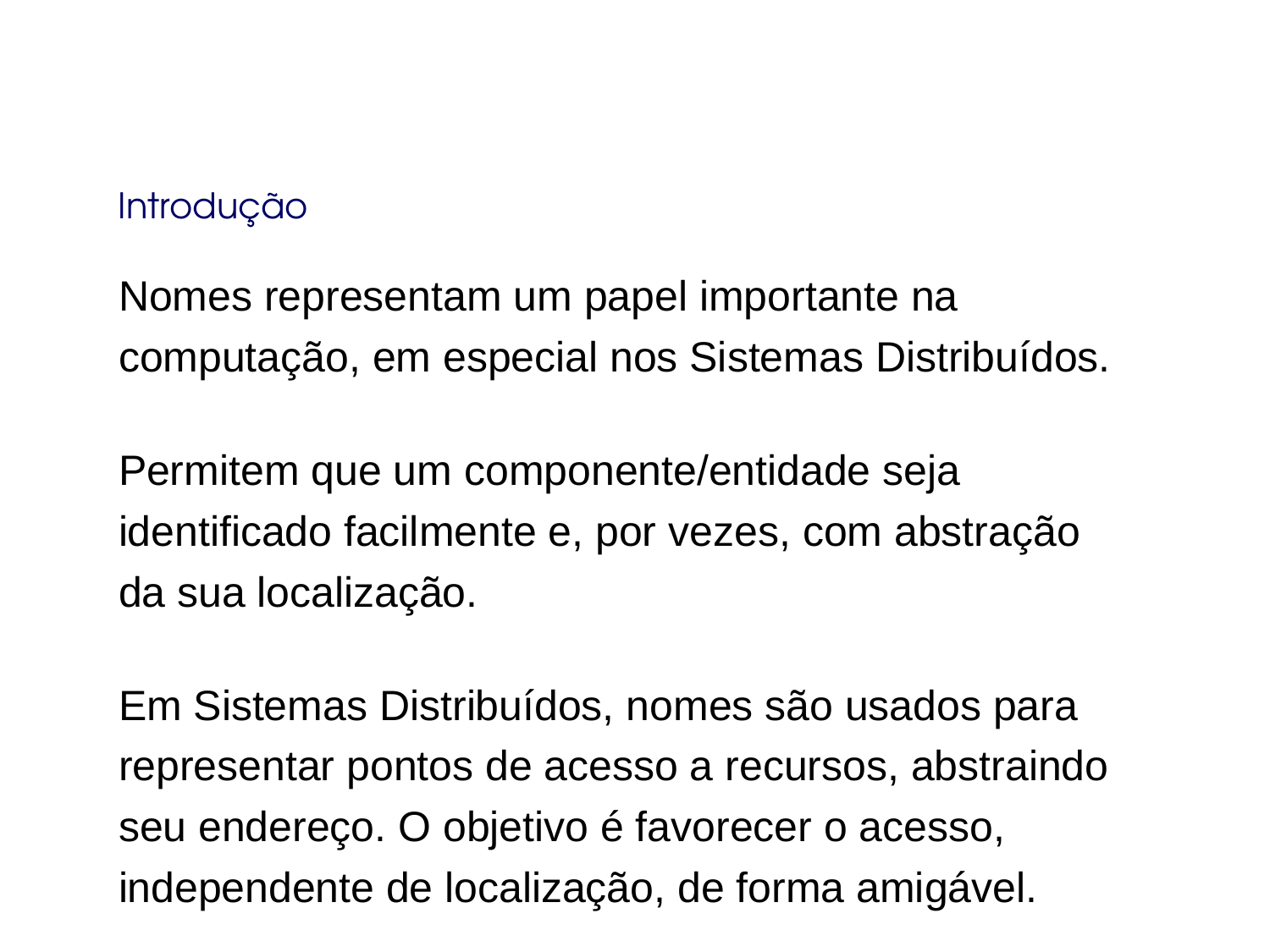

# Introdução
Nomes representam um papel importante na
computação, em especial nos Sistemas Distribuídos.

Permitem que um componente/entidade seja
identificado facilmente e, por vezes, com abstração
da sua localização.

Em Sistemas Distribuídos, nomes são usados para
representar pontos de acesso a recursos, abstraindo
seu endereço. O objetivo é favorecer o acesso,
independente de localização, de forma amigável.